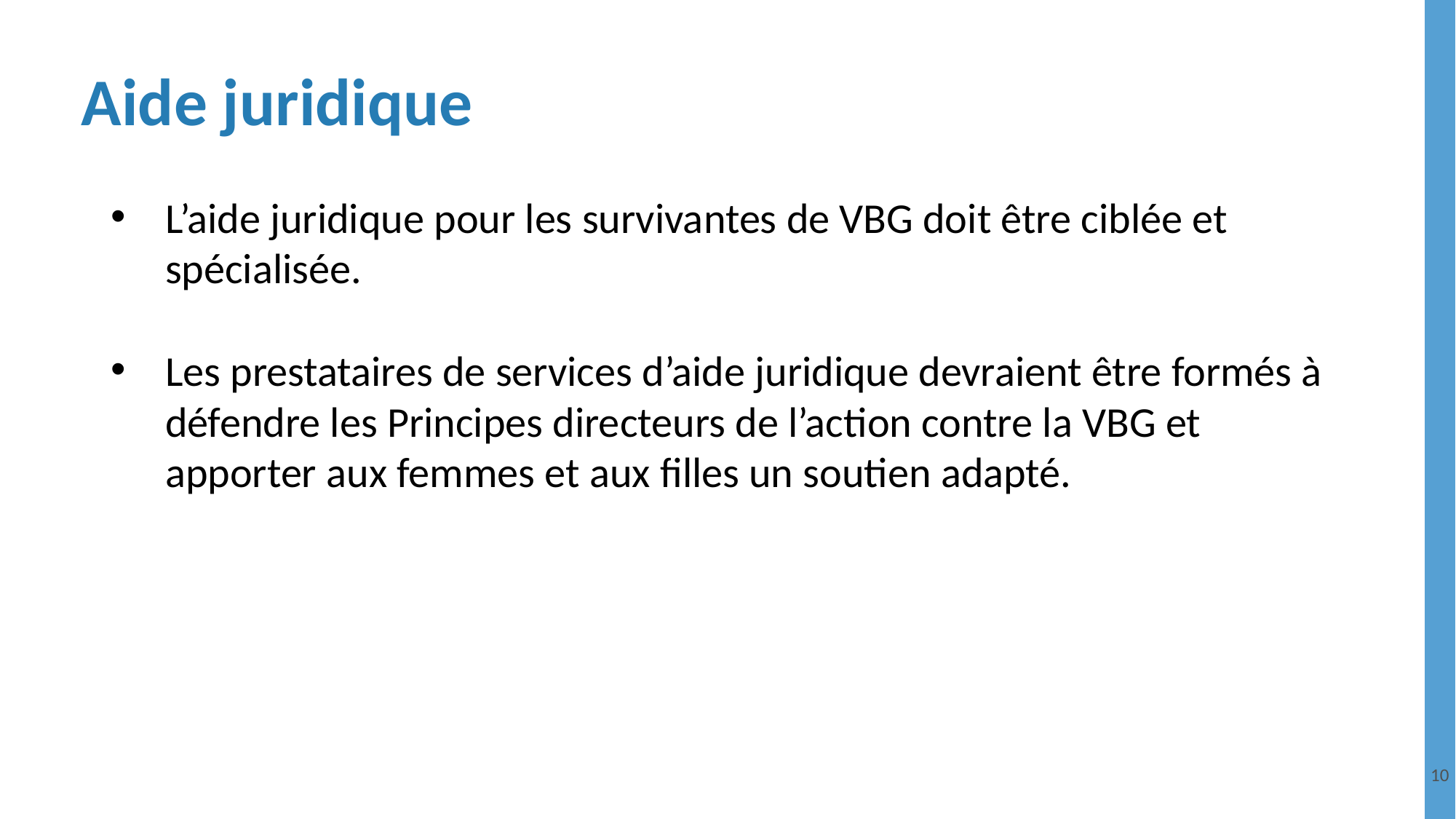

# Aide juridique
L’aide juridique pour les survivantes de VBG doit être ciblée et spécialisée.

Les prestataires de services d’aide juridique devraient être formés à défendre les Principes directeurs de l’action contre la VBG et apporter aux femmes et aux filles un soutien adapté.